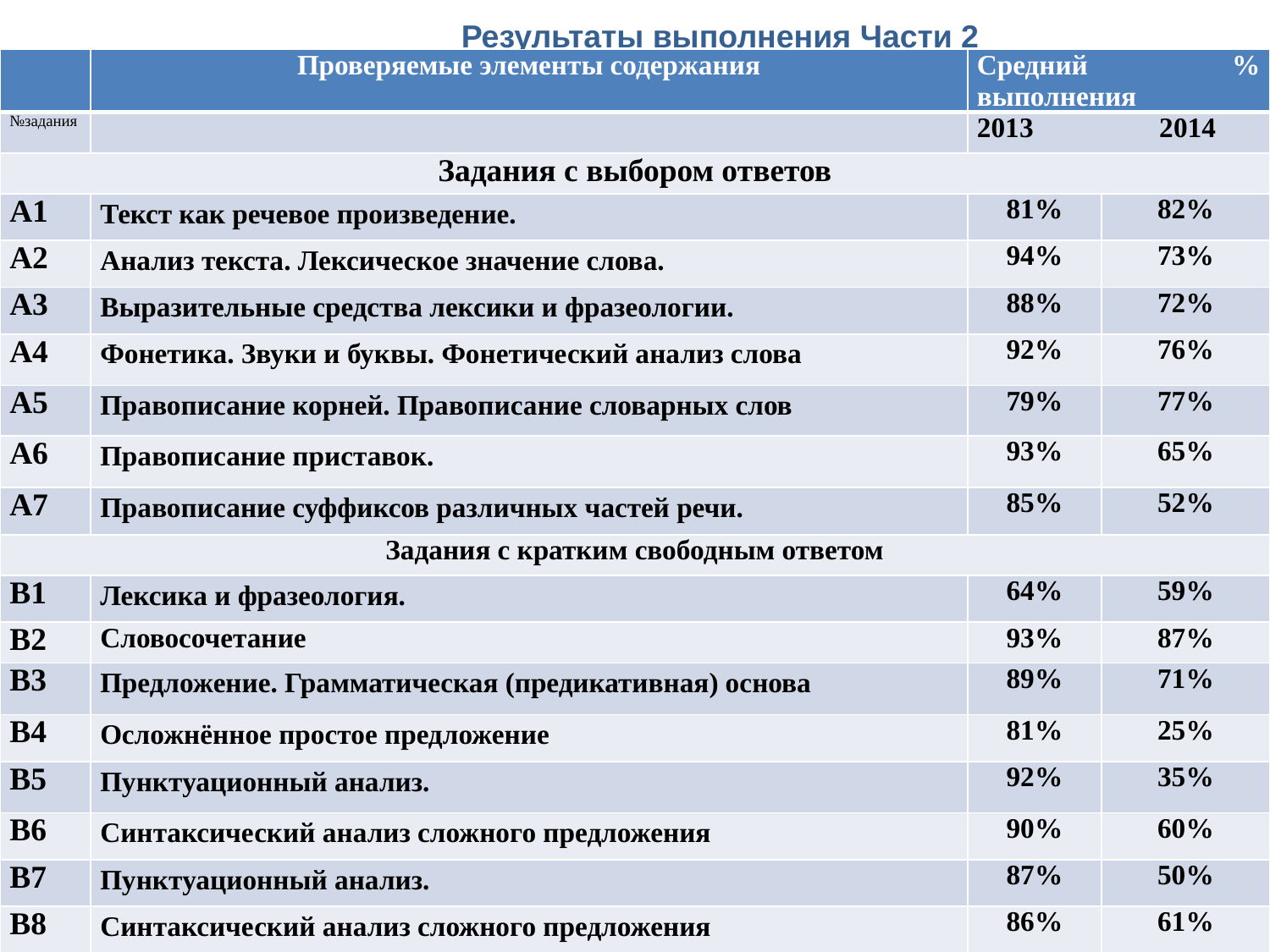

# Результаты выполнения Части 2
|  | Проверяемые элементы содержания | Средний % выполнения |  |
| --- | --- | --- | --- |
| №задания |  | 2013 2014 |  |
| Задания с выбором ответов |  |  |  |
| А1 | Текст как речевое произведение. | 81% | 82% |
| А2 | Анализ текста. Лексическое значение слова. | 94% | 73% |
| А3 | Выразительные средства лексики и фразеологии. | 88% | 72% |
| А4 | Фонетика. Звуки и буквы. Фонетический анализ слова | 92% | 76% |
| А5 | Правописание корней. Правописание словарных слов | 79% | 77% |
| А6 | Правописание приставок. | 93% | 65% |
| А7 | Правописание суффиксов различных частей речи. | 85% | 52% |
| Задания с кратким свободным ответом |  |  |  |
| В1 | Лексика и фразеология. | 64% | 59% |
| В2 | Словосочетание | 93% | 87% |
| В3 | Предложение. Грамматическая (предикативная) основа | 89% | 71% |
| В4 | Осложнённое простое предложение | 81% | 25% |
| В5 | Пунктуационный анализ. | 92% | 35% |
| В6 | Синтаксический анализ сложного предложения | 90% | 60% |
| В7 | Пунктуационный анализ. | 87% | 50% |
| В8 | Синтаксический анализ сложного предложения | 86% | 61% |
| В9 | Сложные предложения с разными видами связи | 90% | 67% |